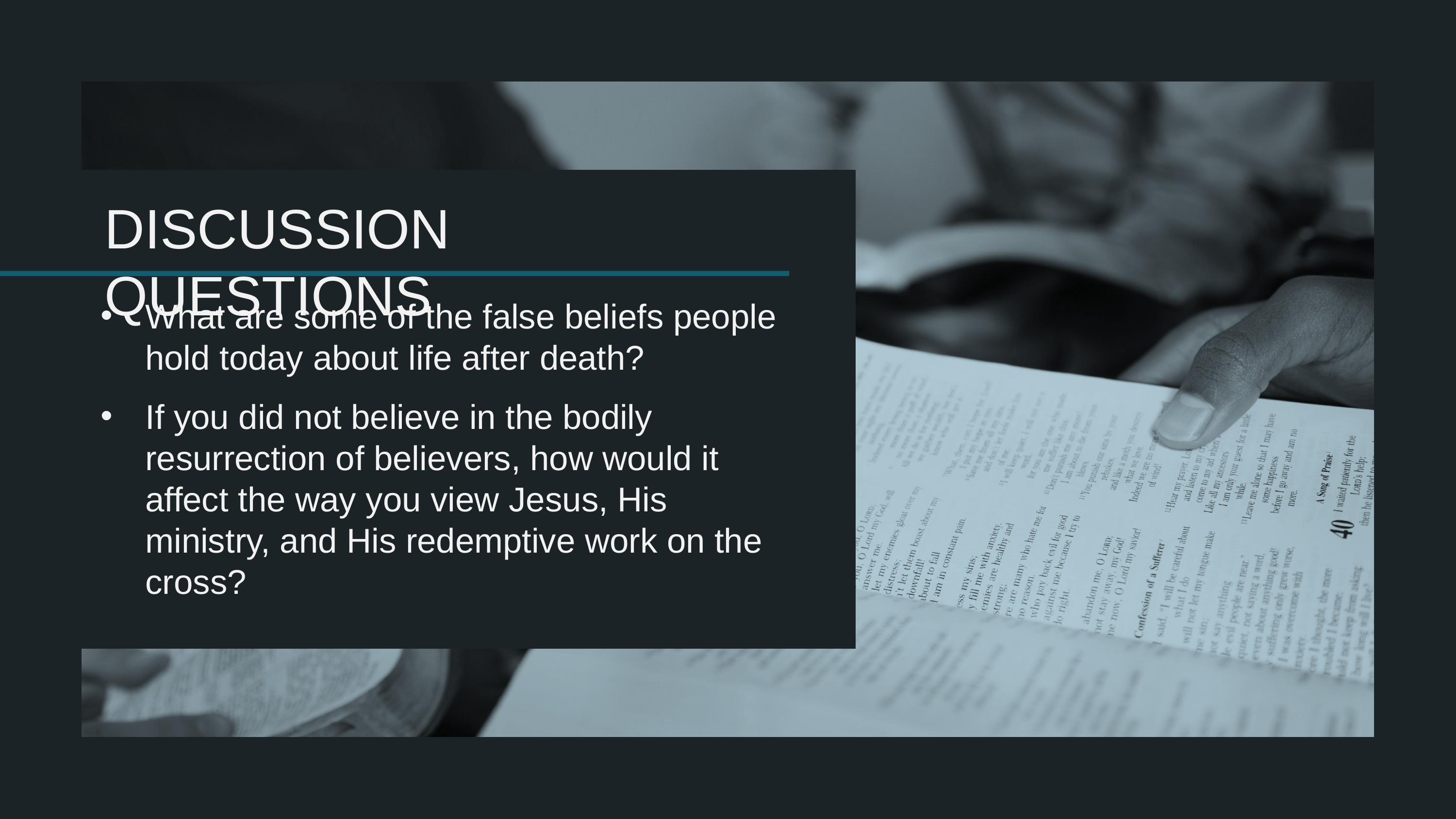

What are some of the false beliefs people hold today about life after death?
If you did not believe in the bodily resurrection of believers, how would it affect the way you view Jesus, His ministry, and His redemptive work on the cross?